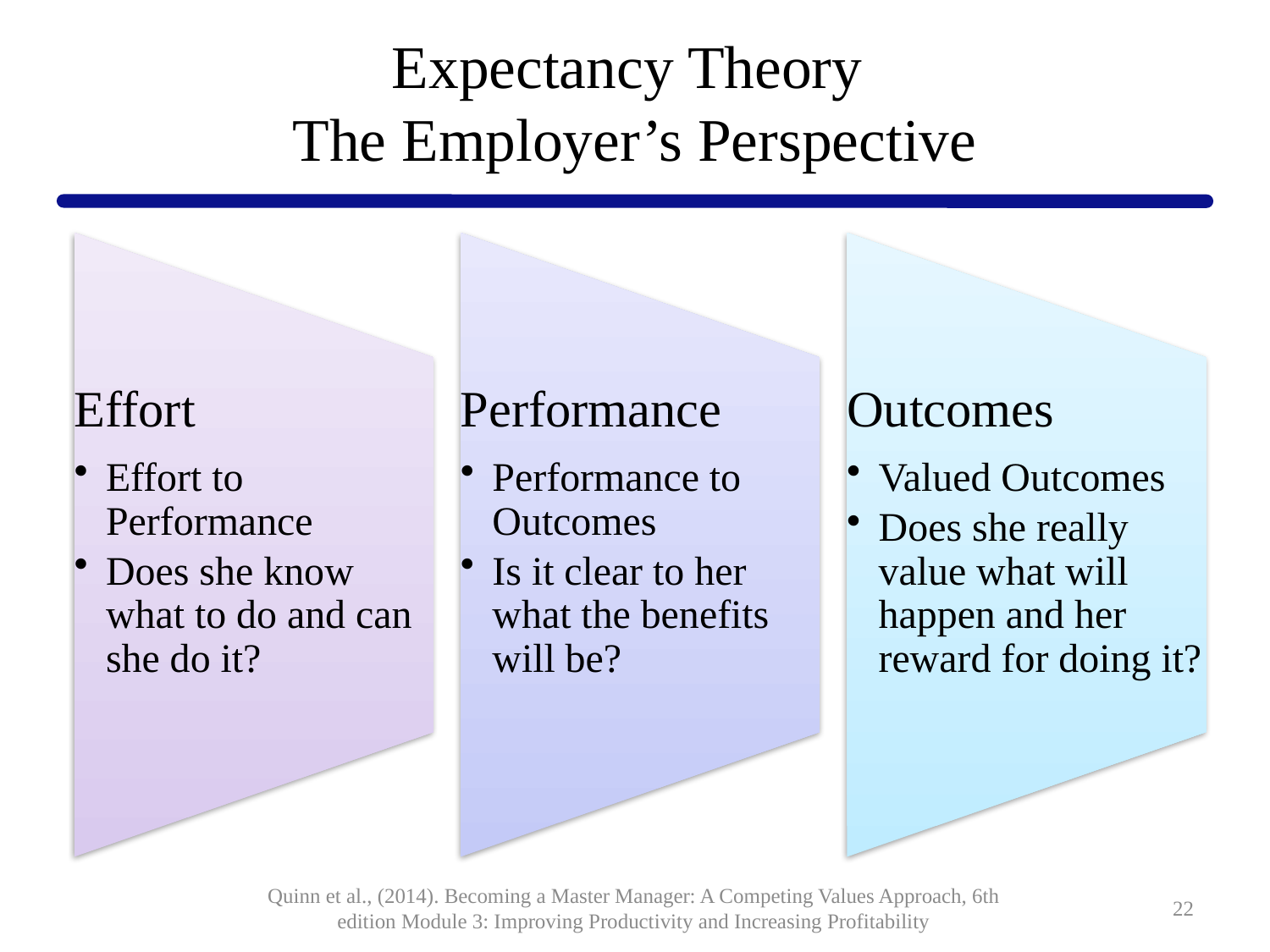

# Expectancy Theory The Employer’s Perspective
Effort
Effort to Performance
Does she know what to do and can she do it?
Performance
Performance to Outcomes
Is it clear to her what the benefits will be?
Outcomes
Valued Outcomes
Does she really value what will happen and her reward for doing it?
Quinn et al., (2014). Becoming a Master Manager: A Competing Values Approach, 6th edition Module 3: Improving Productivity and Increasing Profitability
22